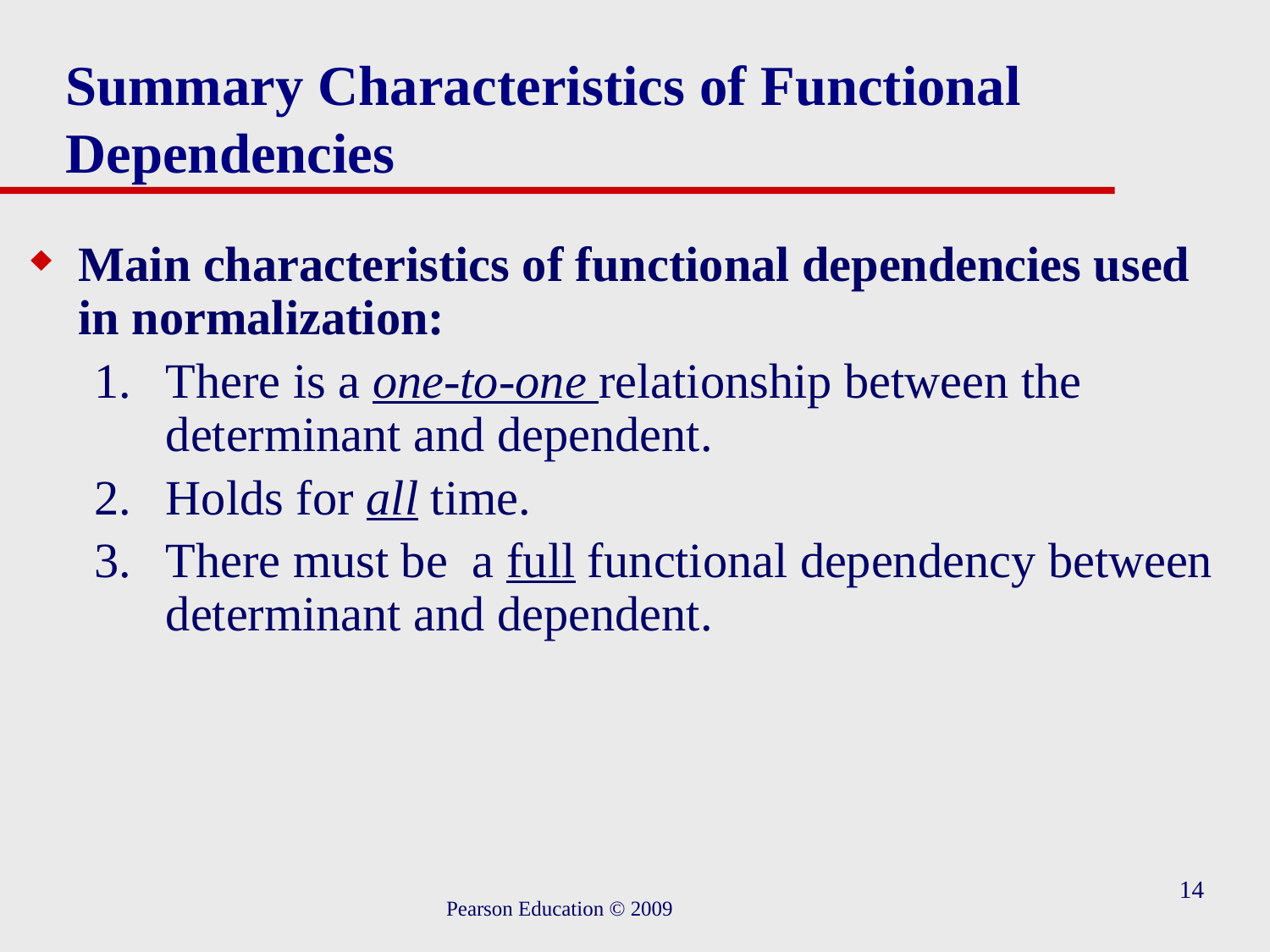

# Summary Characteristics of Functional Dependencies
Main characteristics of functional dependencies used in normalization:
There is a one-to-one relationship between the determinant and dependent.
Holds for all time.
There must be  a full functional dependency between determinant and dependent.
14
Pearson Education © 2009